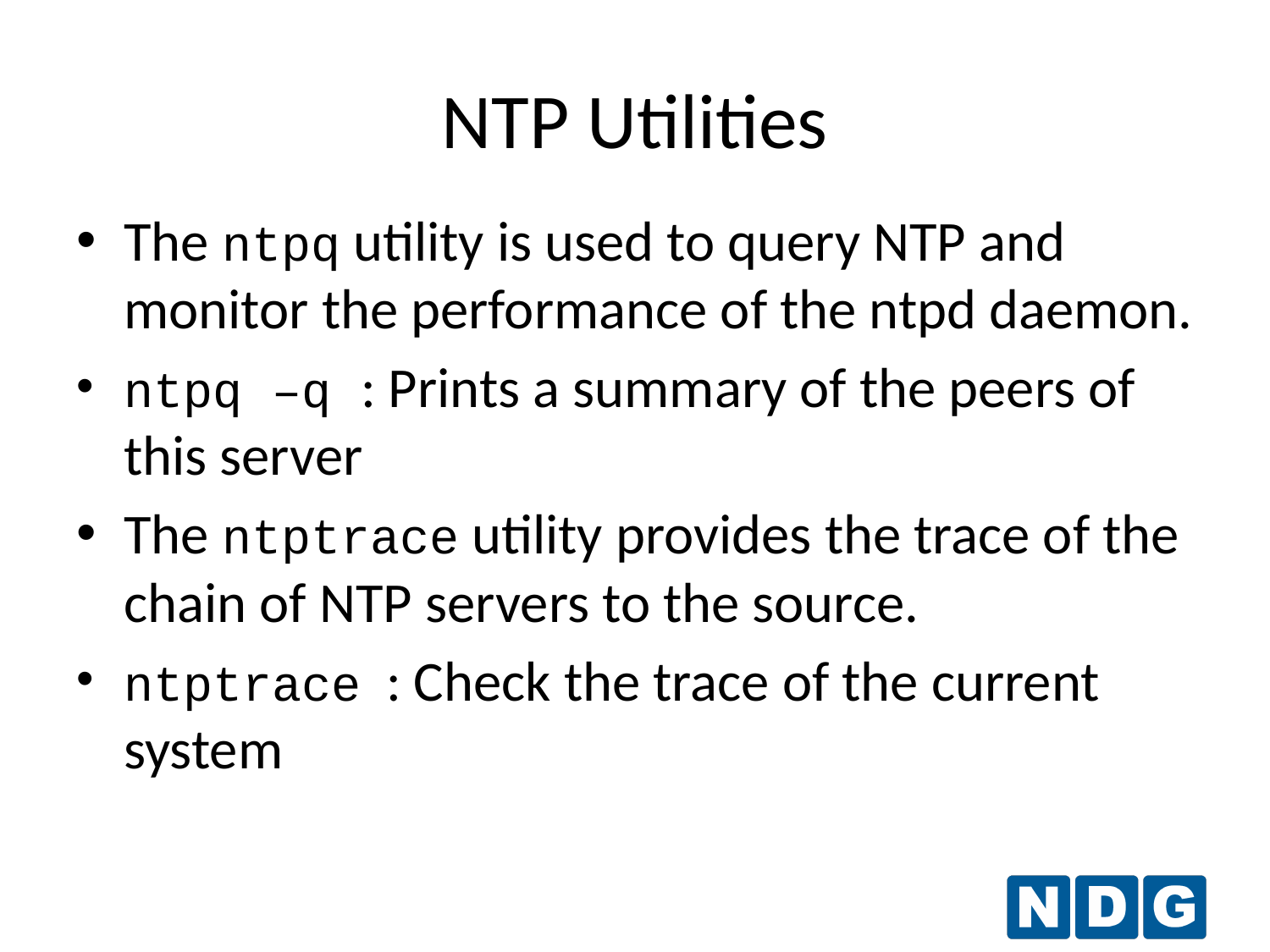

NTP Utilities
The ntpq utility is used to query NTP and monitor the performance of the ntpd daemon.
ntpq –q : Prints a summary of the peers of this server
The ntptrace utility provides the trace of the chain of NTP servers to the source.
ntptrace  : Check the trace of the current system